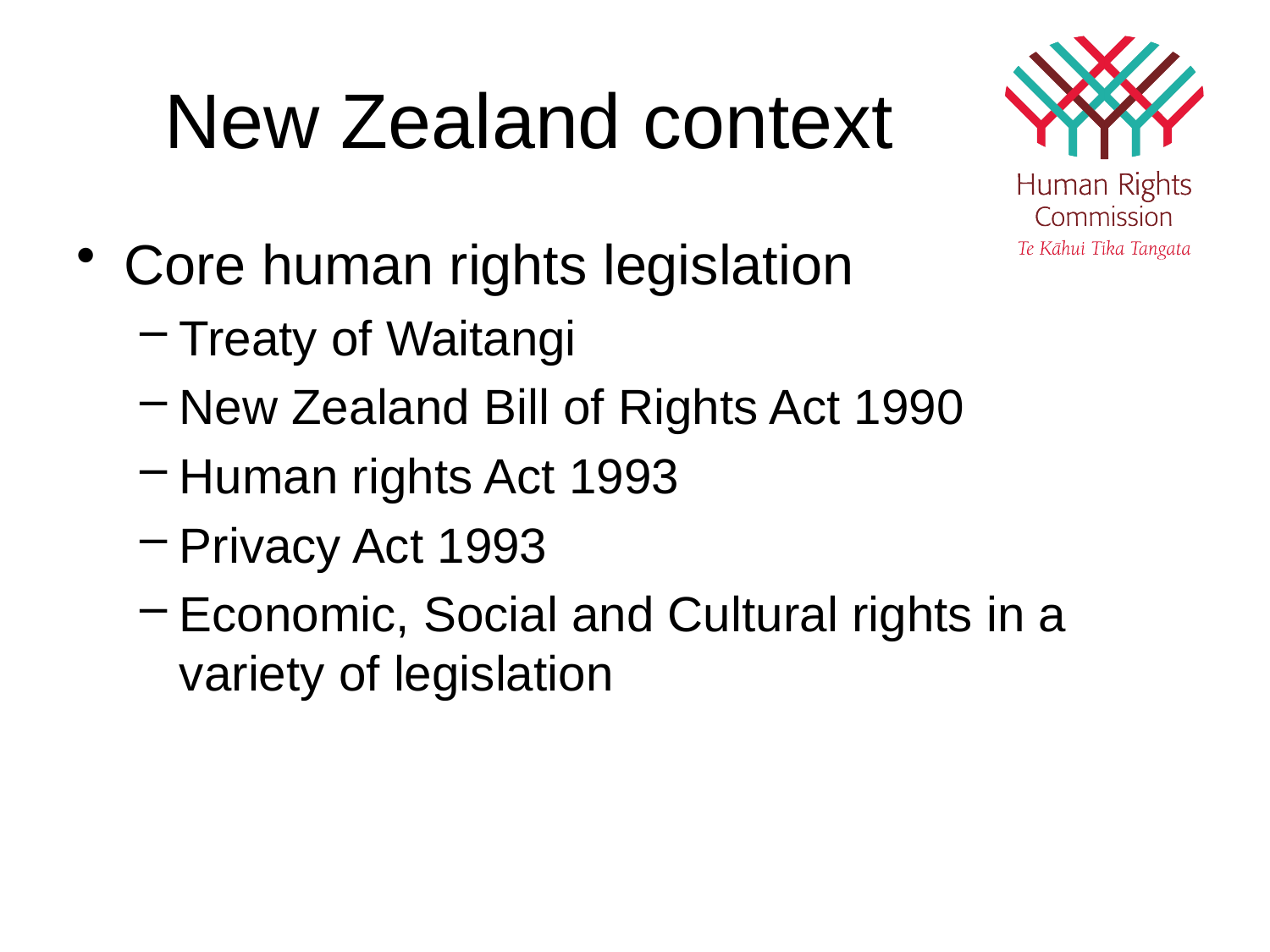

# New Zealand context
Core human rights legislation
Treaty of Waitangi
New Zealand Bill of Rights Act 1990
Human rights Act 1993
Privacy Act 1993
Economic, Social and Cultural rights in a variety of legislation